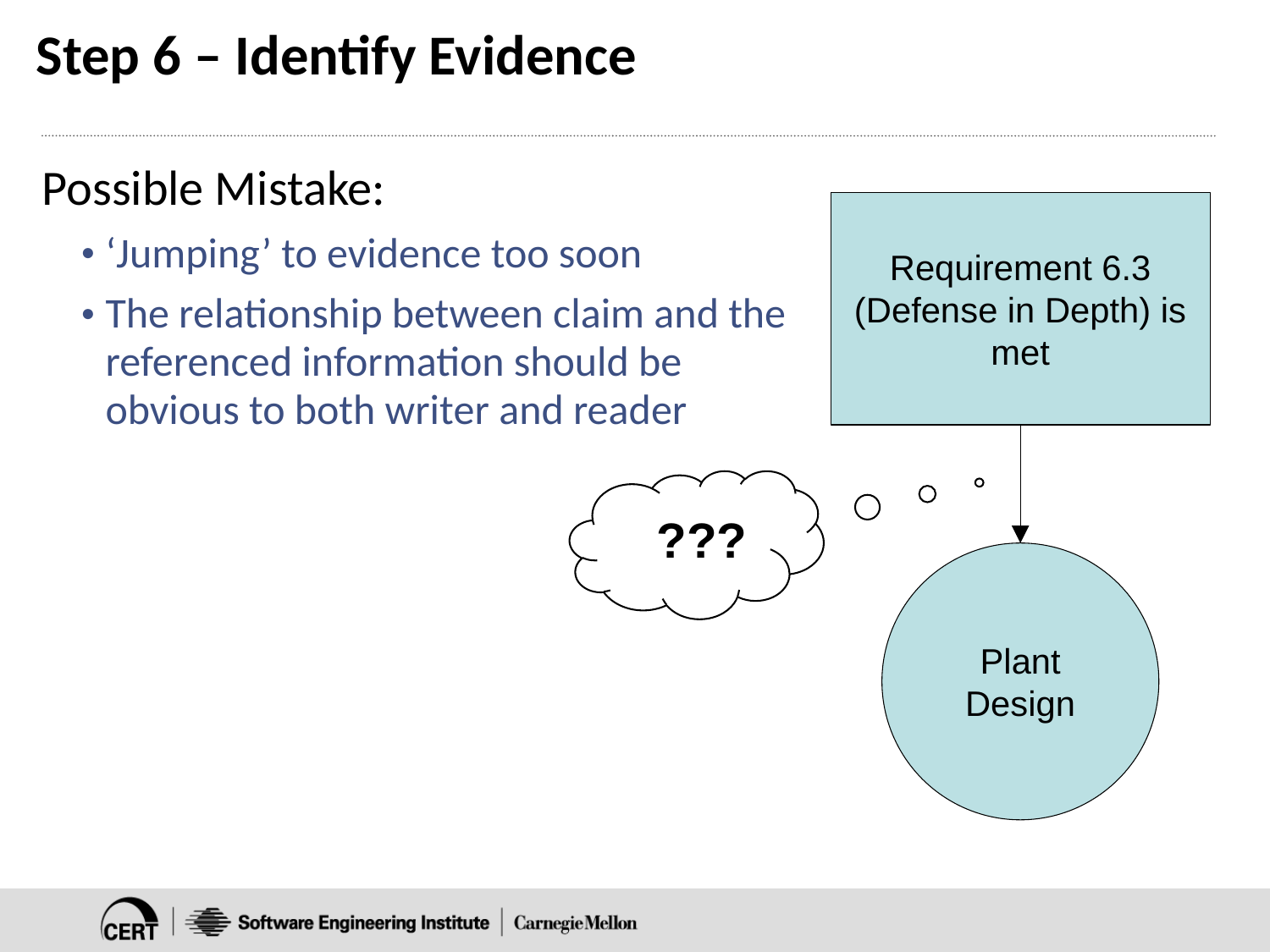

# Step 6 – Identify Evidence
Possible Mistake:
‘Jumping’ to evidence too soon
The relationship between claim and the referenced information should be obvious to both writer and reader

Requirement 6.3 (Defense in Depth) is met
Plant Design

???